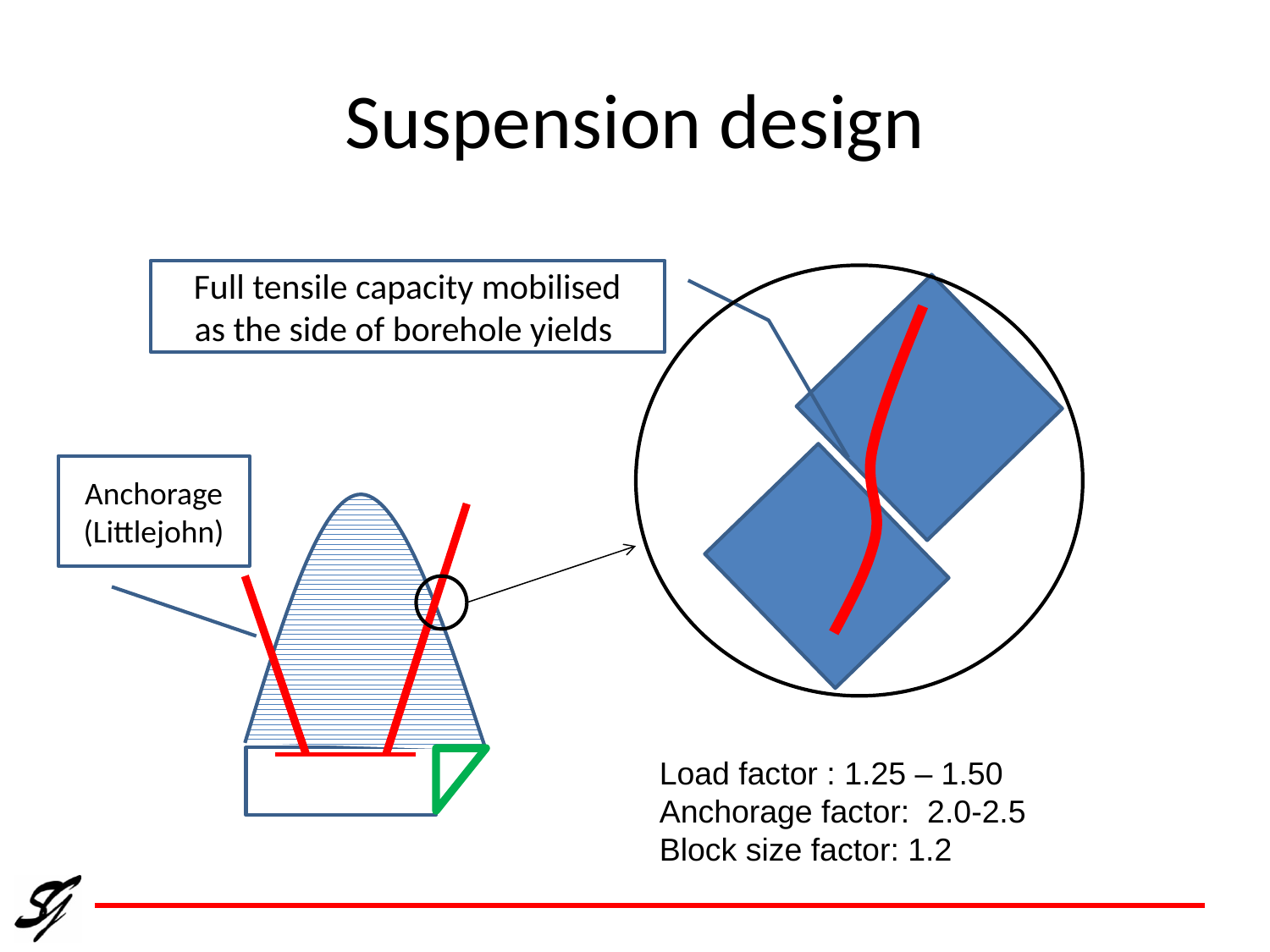

# Suspension design
Full tensile capacity mobilised
as the side of borehole yields

Anchorage (Littlejohn)

Load factor : 1.25 – 1.50
Anchorage factor:  2.0-2.5
Block size factor: 1.2